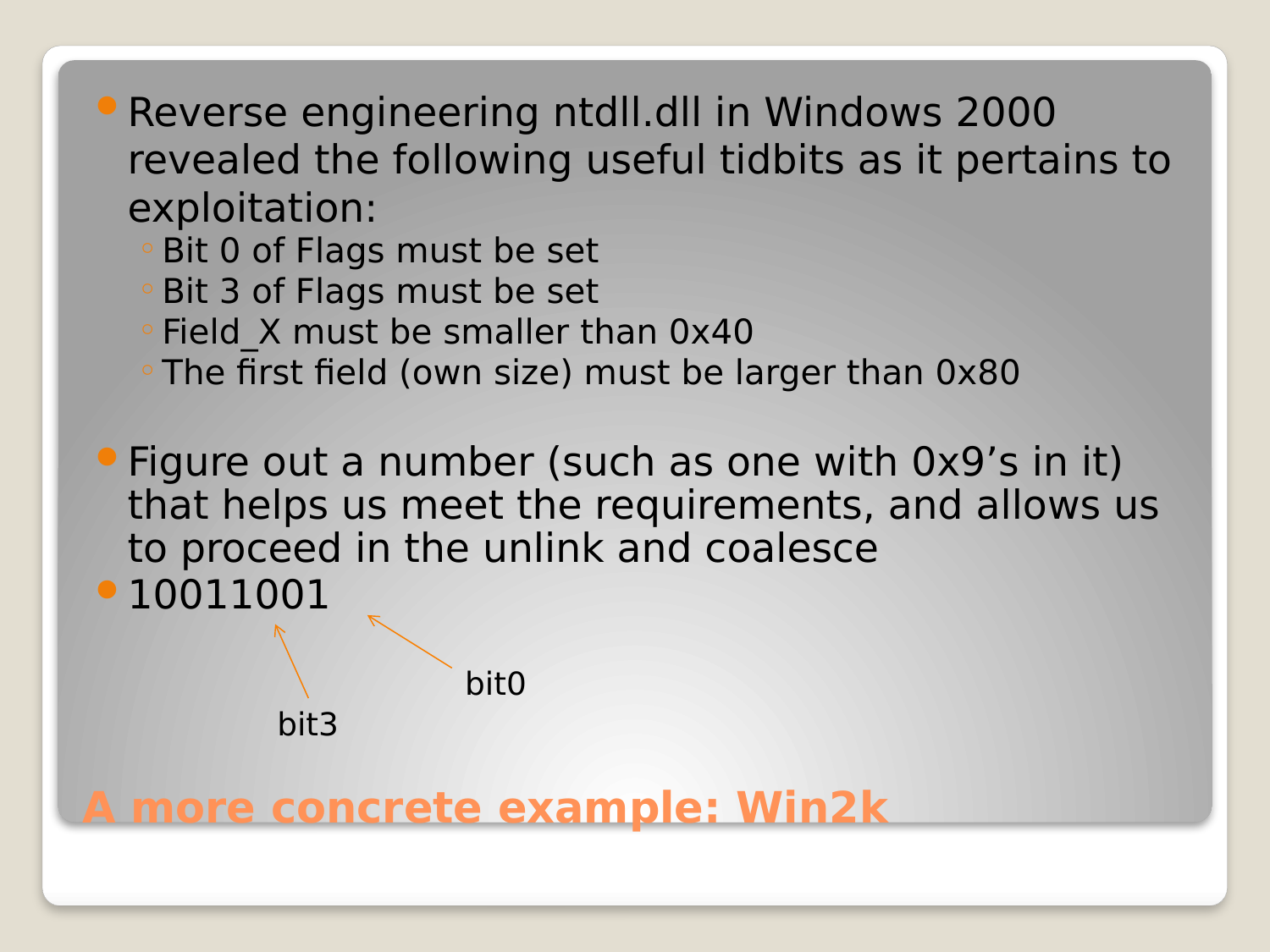

Reverse engineering ntdll.dll in Windows 2000 revealed the following useful tidbits as it pertains to exploitation:
Bit 0 of Flags must be set
Bit 3 of Flags must be set
Field_X must be smaller than 0x40
The first field (own size) must be larger than 0x80

Figure out a number (such as one with 0x9’s in it) that helps us meet the requirements, and allows us to proceed in the unlink and coalesce
10011001

bit0
bit3
# A more concrete example: Win2k